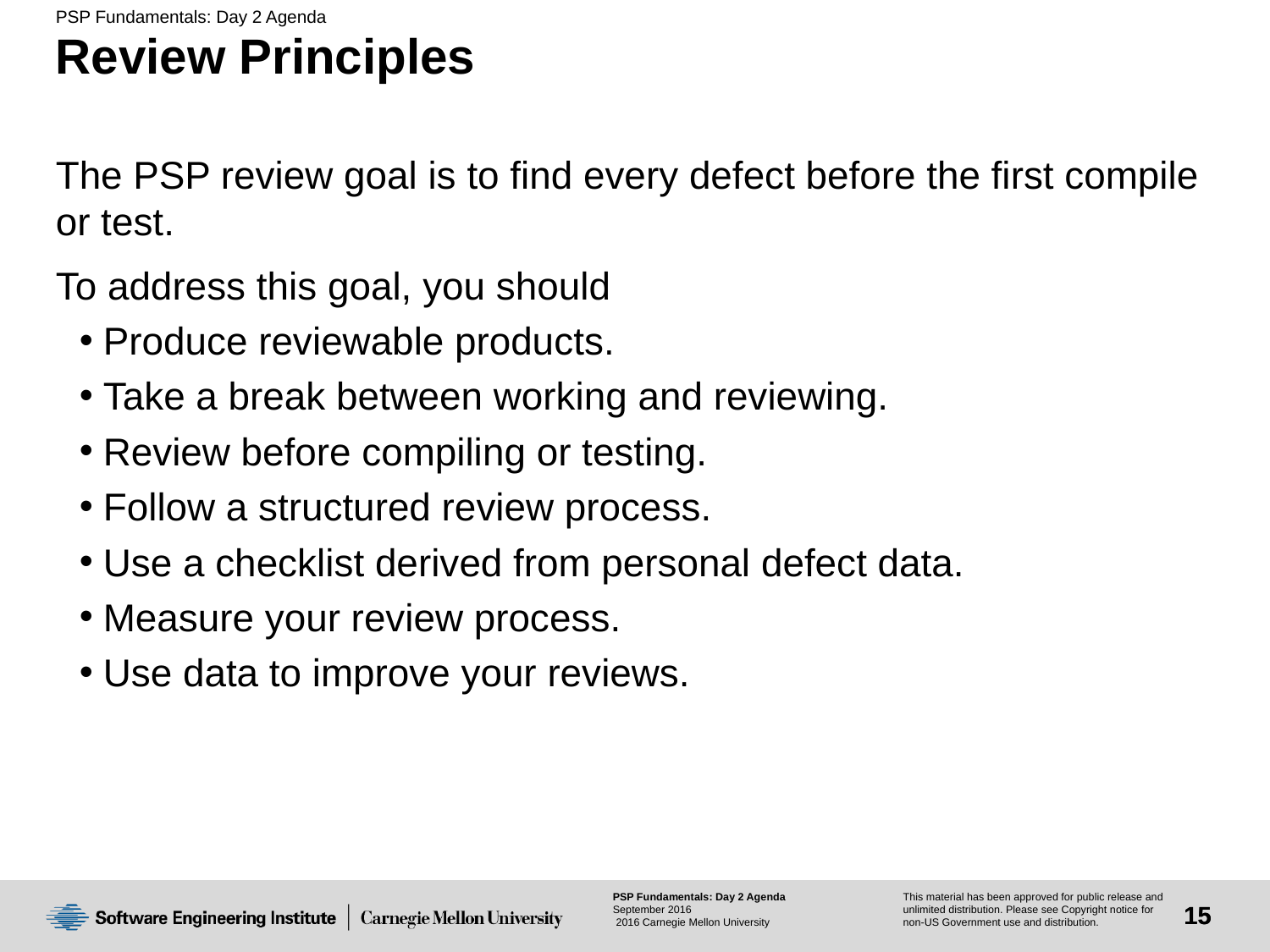

# Review Principles
The PSP review goal is to find every defect before the first compile or test.
To address this goal, you should
Produce reviewable products.
Take a break between working and reviewing.
Review before compiling or testing.
Follow a structured review process.
Use a checklist derived from personal defect data.
Measure your review process.
Use data to improve your reviews.